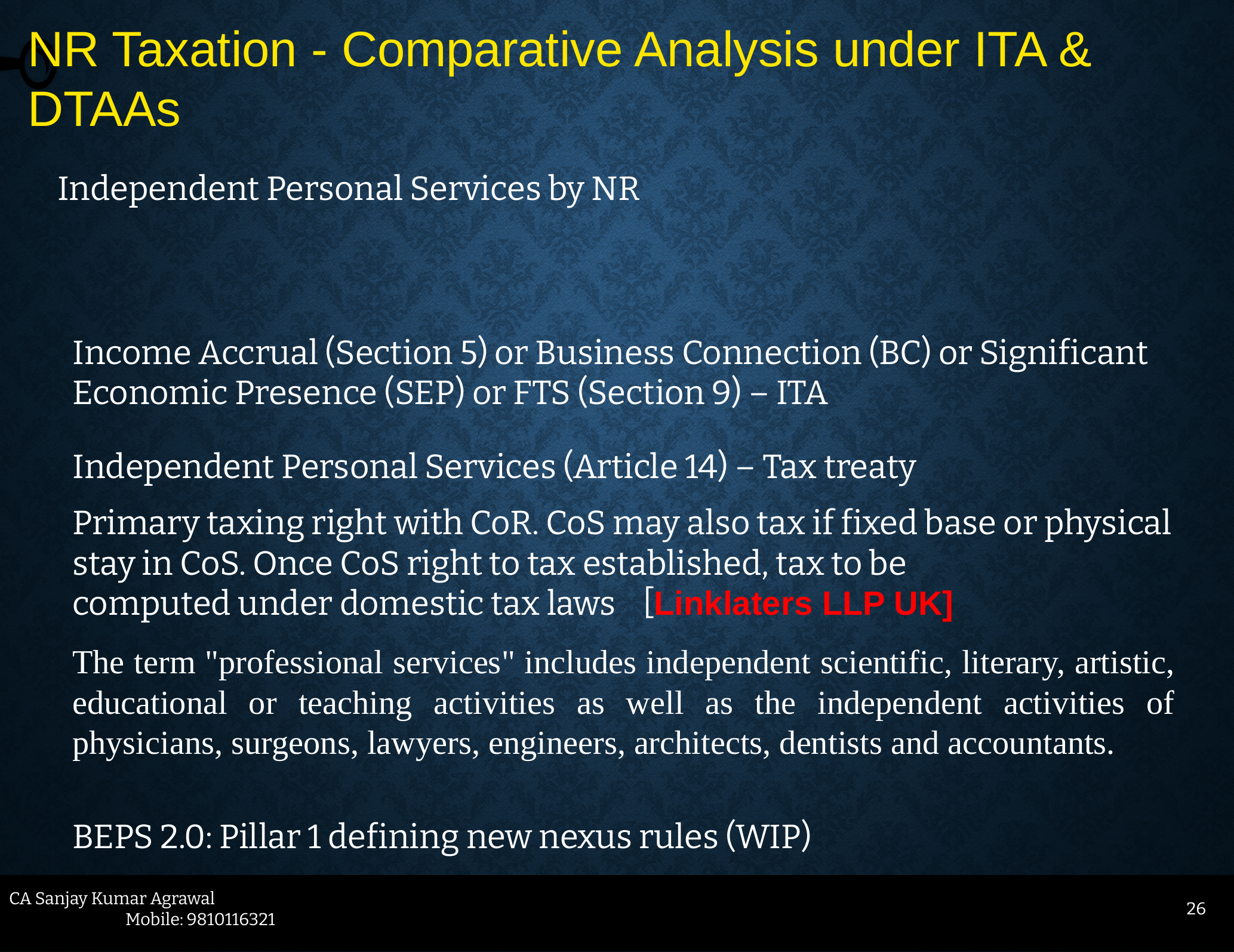

NR Taxation - Comparative Analysis under ITA & DTAAs
Independent Personal Services by NR
Income Accrual (Section 5) or Business Connection (BC) or Significant Economic Presence (SEP) or FTS (Section 9) – ITA

Independent Personal Services (Article 14) – Tax treaty
Primary taxing right with CoR. CoS may also tax if fixed base or physical stay in CoS. Once CoS right to tax established, tax to be
computed under domestic tax laws    [Linklaters LLP UK]

The term "professional services" includes independent scientific, literary, artistic, educational or teaching activities as well as the independent activities of physicians, surgeons, lawyers, engineers, architects, dentists and accountants.

BEPS 2.0: Pillar 1 defining new nexus rules (WIP)
26
CA Sanjay Kumar Agrawal                                                                                                 Mobile: 9810116321